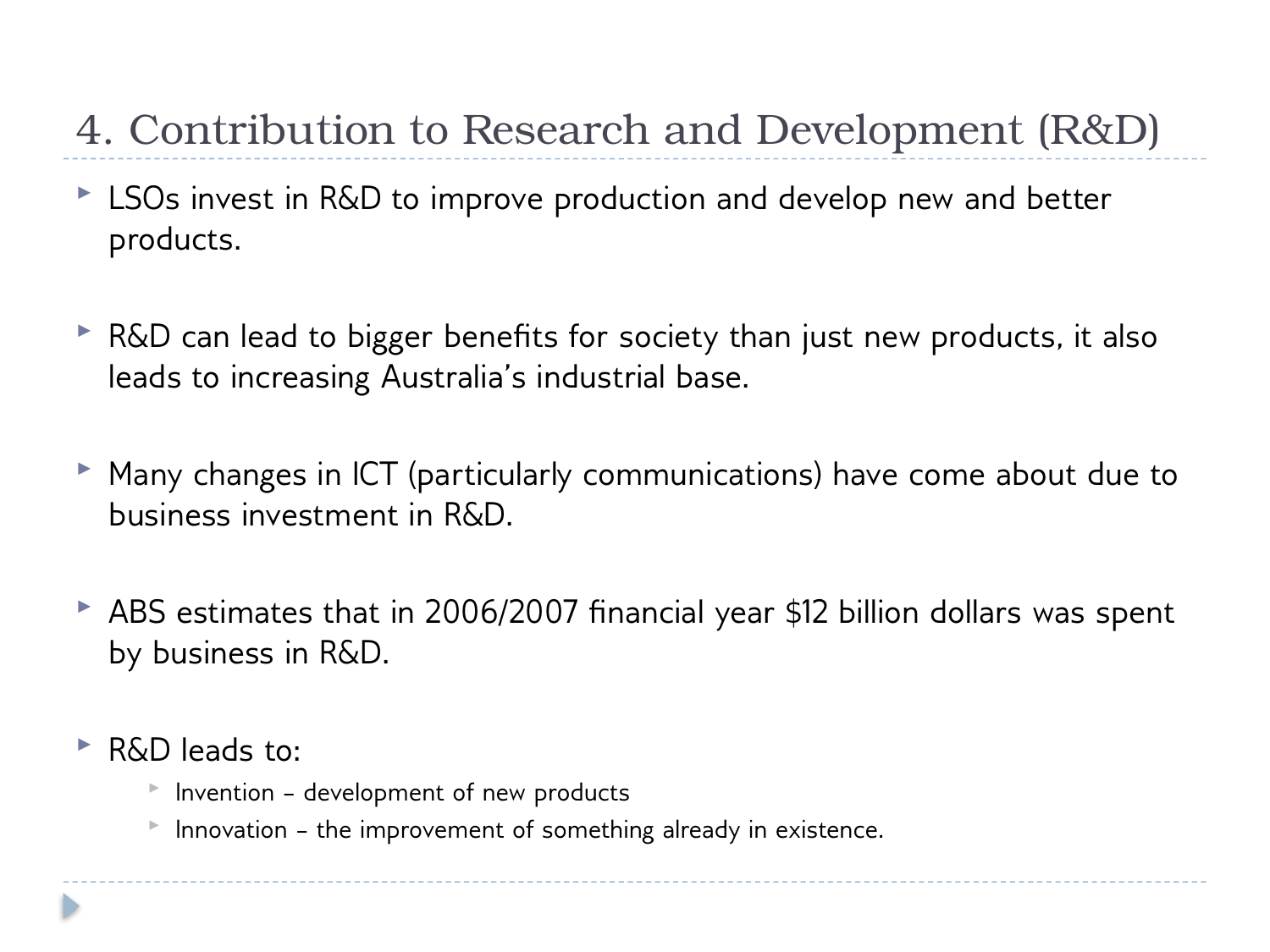

# 4. Contribution to Research and Development (R&D)
LSOs invest in R&D to improve production and develop new and better products.

R&D can lead to bigger benefits for society than just new products, it also leads to increasing Australia’s industrial base.

Many changes in ICT (particularly communications) have come about due to business investment in R&D.

ABS estimates that in 2006/2007 financial year $12 billion dollars was spent by business in R&D.

R&D leads to:
Invention – development of new products
Innovation – the improvement of something already in existence.